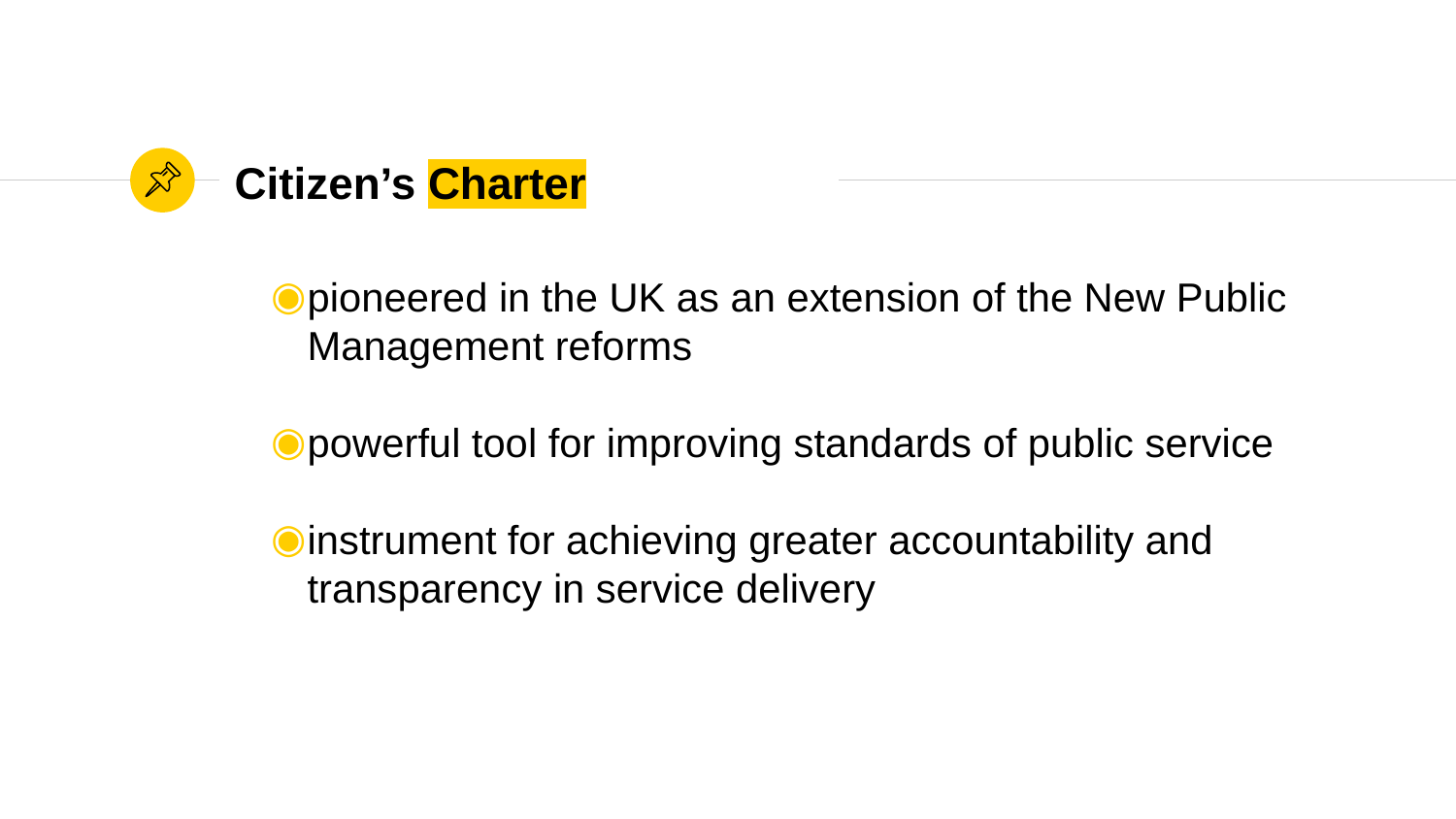

# Citizen’s Charter

pioneered in the UK as an extension of the New Public Management reforms

powerful tool for improving standards of public service

instrument for achieving greater accountability and transparency in service delivery